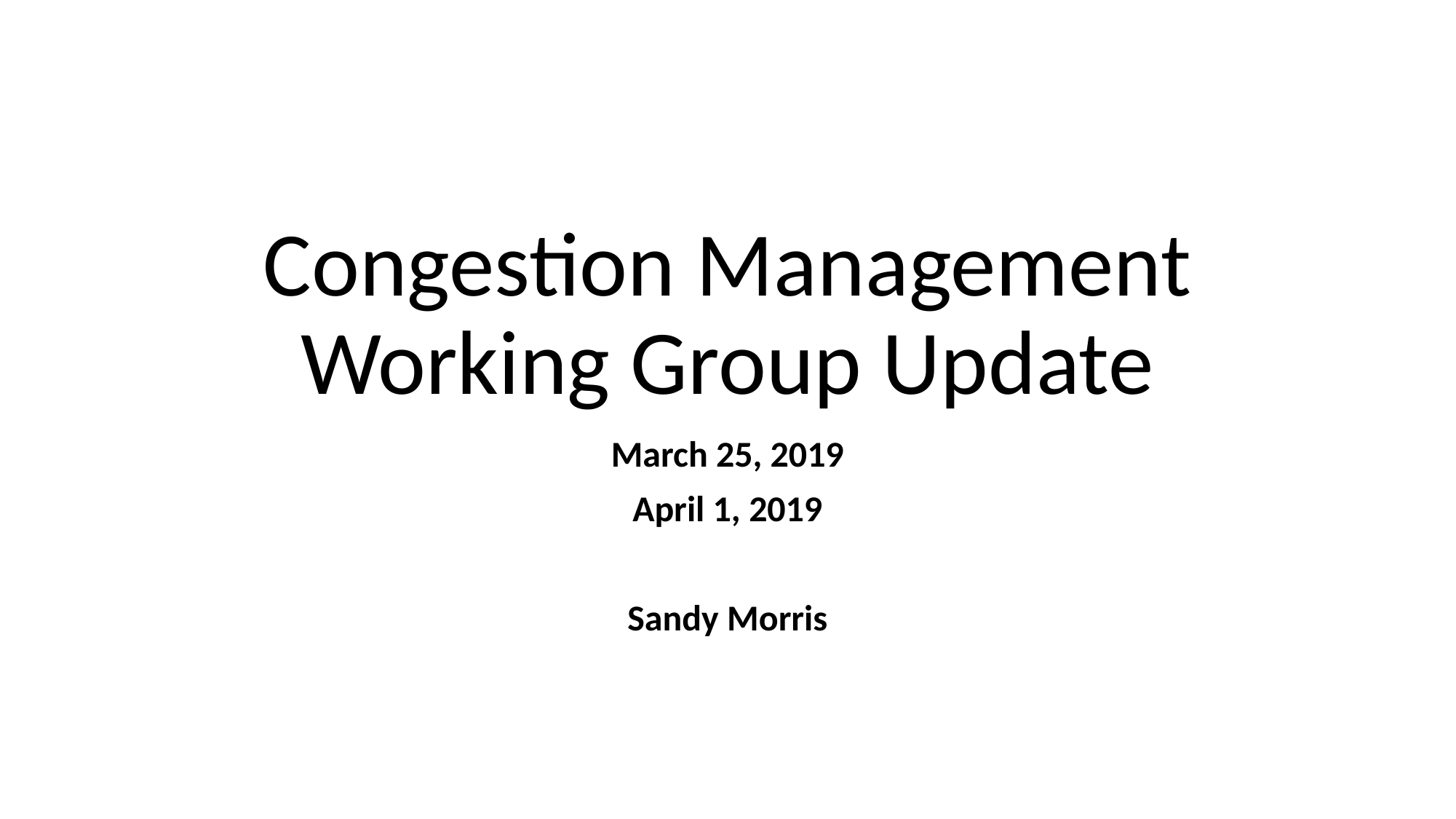

# Congestion Management Working Group Update
March 25, 2019
April 1, 2019

Sandy Morris